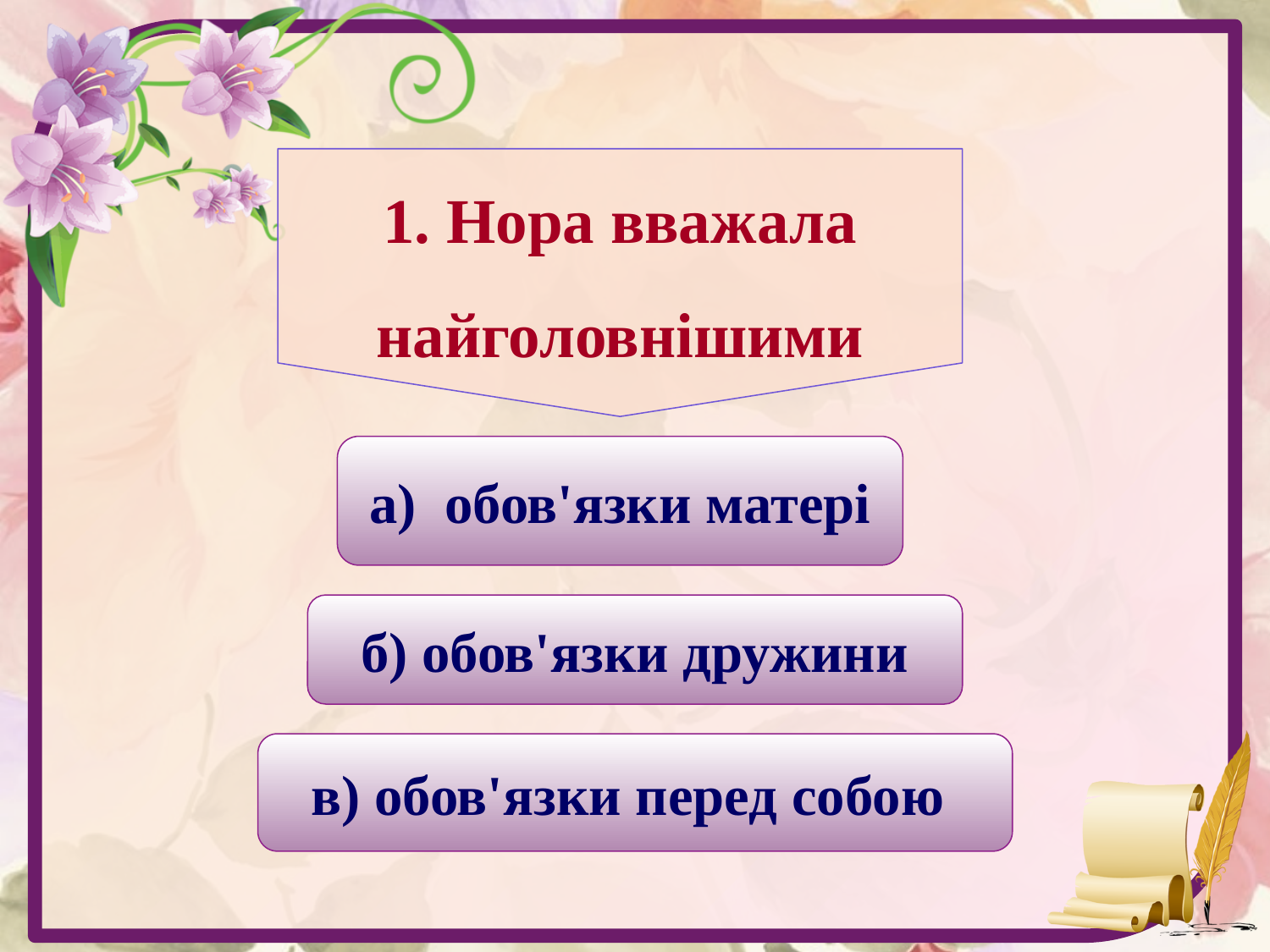

1. Нора вважала найголовнішими

а)  обов'язки матері
б) обов'язки дружини
в) обов'язки перед собою